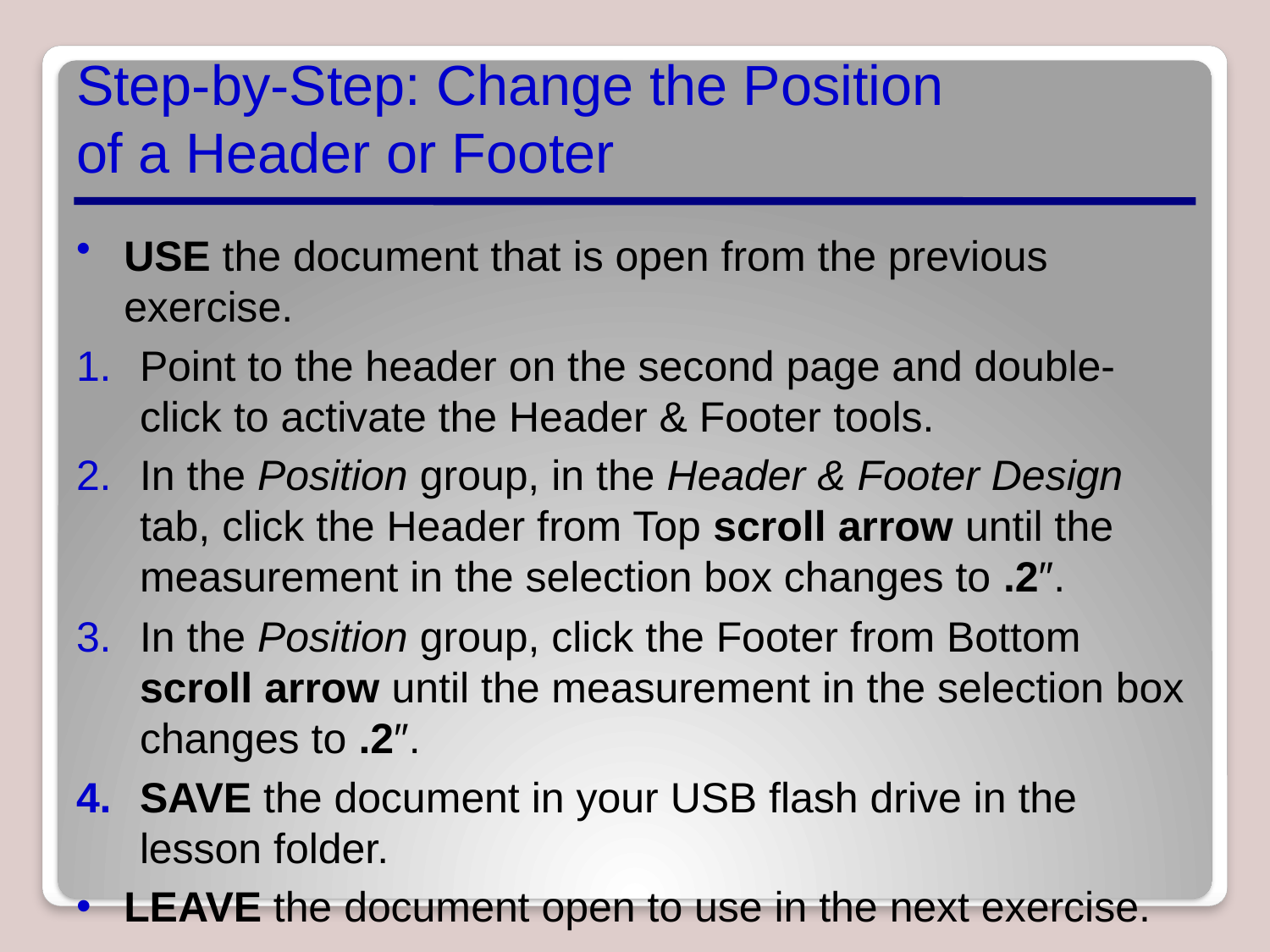

# Step-by-Step: Change the Position of a Header or Footer
USE the document that is open from the previous exercise.
Point to the header on the second page and double-click to activate the Header & Footer tools.
In the Position group, in the Header & Footer Design tab, click the Header from Top scroll arrow until the measurement in the selection box changes to .2″.
In the Position group, click the Footer from Bottom scroll arrow until the measurement in the selection box changes to .2″.
SAVE the document in your USB flash drive in the lesson folder.
LEAVE the document open to use in the next exercise.